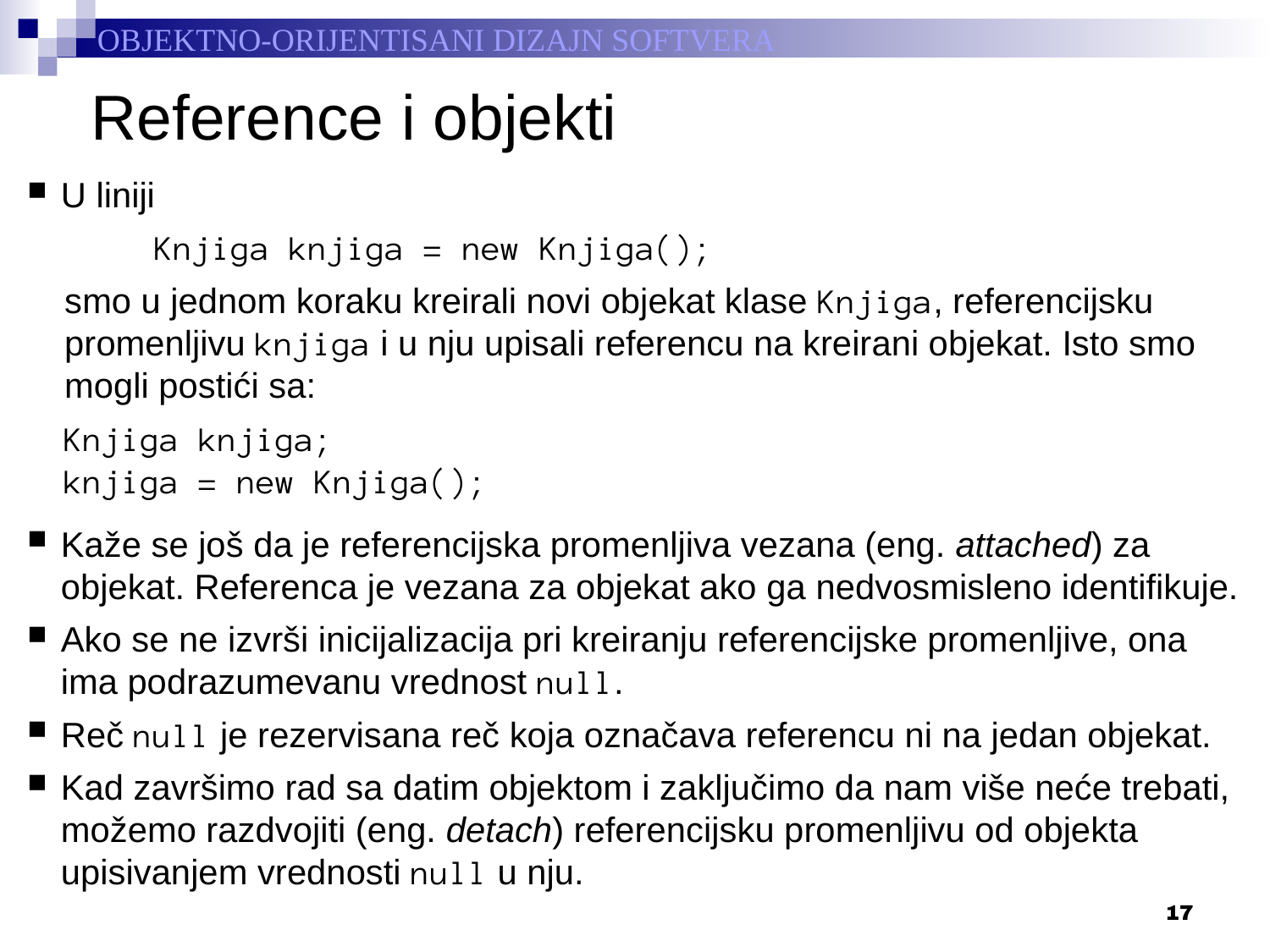

# Reference i objekti
U liniji
	Knjiga knjiga = new Knjiga();
smo u jednom koraku kreirali novi objekat klase Knjiga, referencijsku promenljivu knjiga i u nju upisali referencu na kreirani objekat. Isto smo mogli postići sa:
Knjiga knjiga;
knjiga = new Knjiga();
Kaže se još da je referencijska promenljiva vezana (eng. attached) za objekat. Referenca je vezana za objekat ako ga nedvosmisleno identifikuje.
Ako se ne izvrši inicijalizacija pri kreiranju referencijske promenljive, ona ima podrazumevanu vrednost null.
Reč null je rezervisana reč koja označava referencu ni na jedan objekat.
Kad završimo rad sa datim objektom i zaključimo da nam više neće trebati, možemo razdvojiti (eng. detach) referencijsku promenljivu od objekta upisivanjem vrednosti null u nju.
17